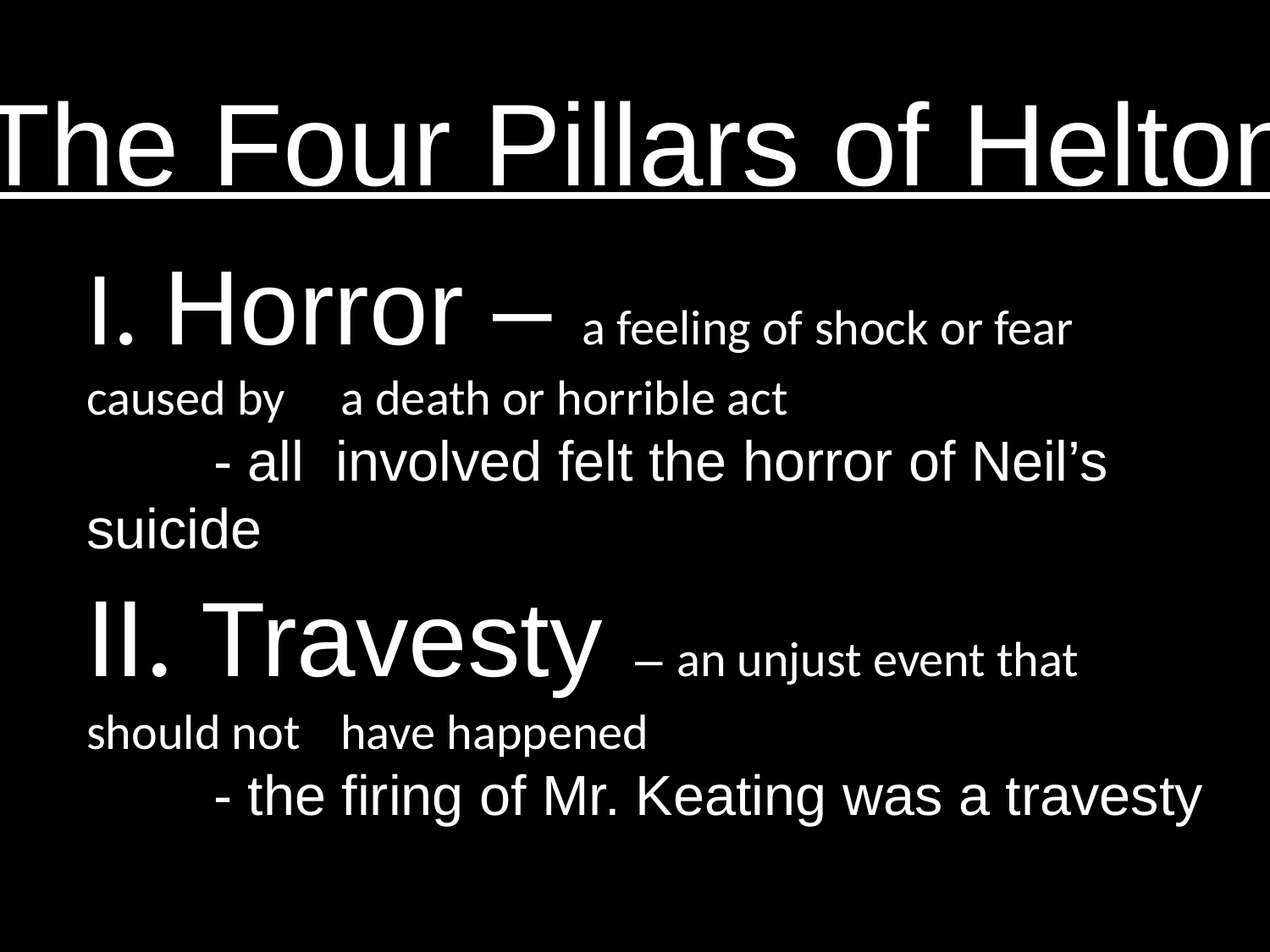

The Four Pillars of Helton
I. Horror – a feeling of shock or fear caused by 	a death or horrible act
	- all  involved felt the horror of Neil’s suicide
II. Travesty – an unjust event that should not 	have happened
	- the firing of Mr. Keating was a travesty